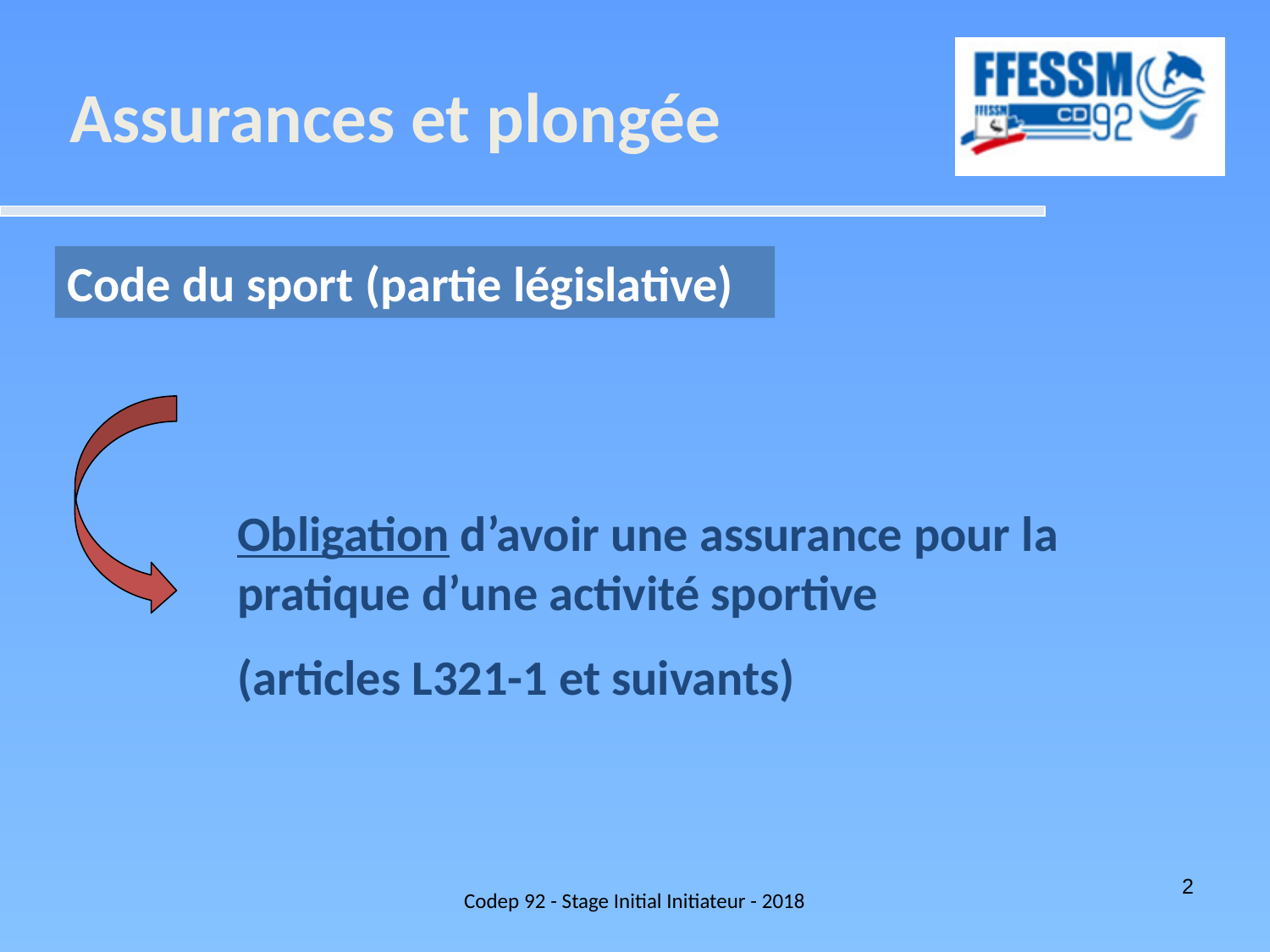

Assurances et plongée
Code du sport (partie législative)

Obligation d’avoir une assurance pour la pratique d’une activité sportive
(articles L321-1 et suivants)
Codep 92 - Stage Initial Initiateur - 2018
2